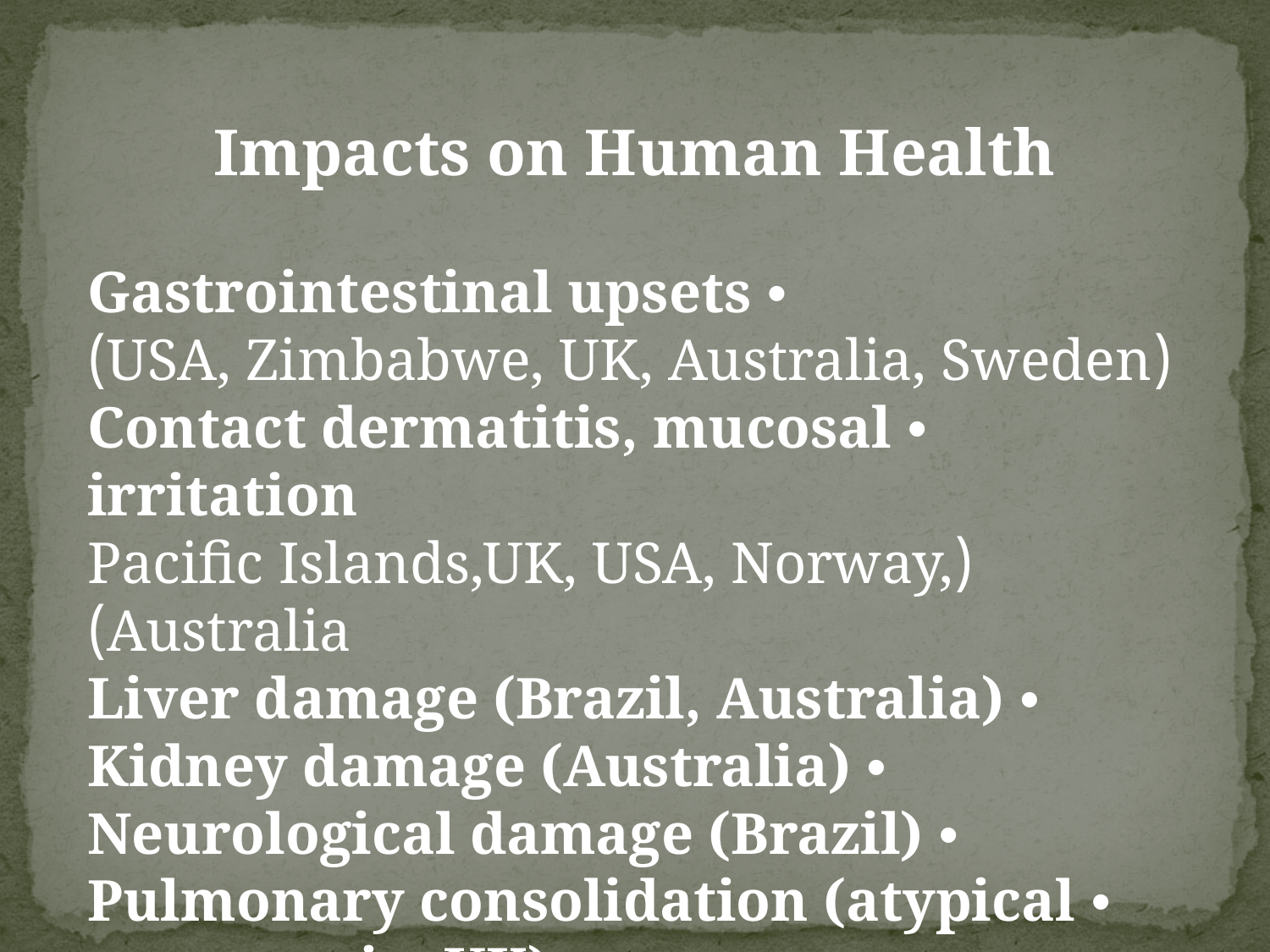

Impacts on Human Health

• Gastrointestinal upsets
(USA, Zimbabwe, UK, Australia, Sweden)
• Contact dermatitis, mucosal irritation
(Pacific Islands,UK, USA, Norway, Australia)
• Liver damage (Brazil, Australia)
• Kidney damage (Australia)
• Neurological damage (Brazil)
• Pulmonary consolidation (atypical pneumonia, UK)